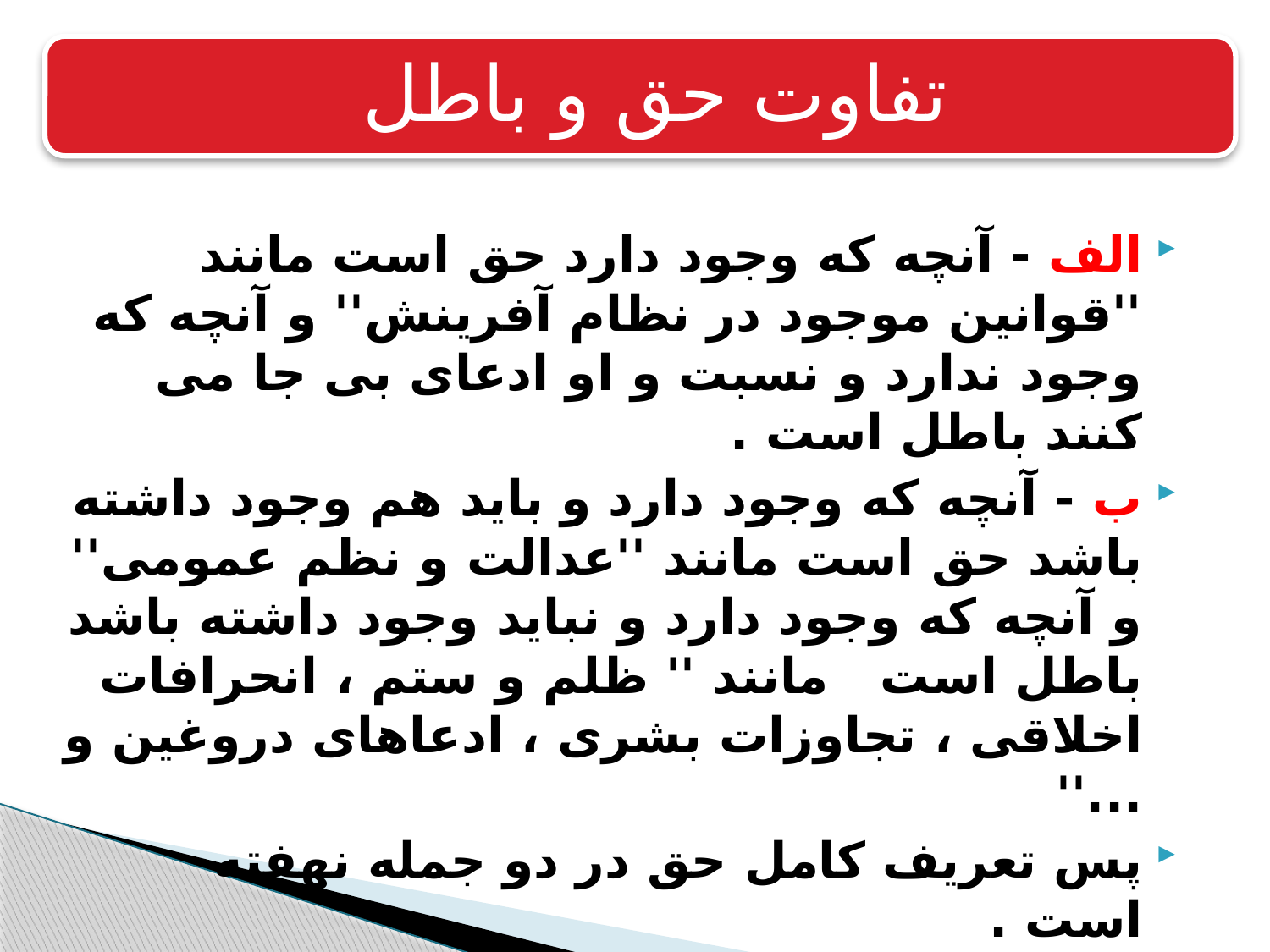

تفاوت حق و باطل
الف - آنچه كه وجود دارد حق است مانند ''قوانين موجود در نظام آفرينش'' و آنچه كه وجود ندارد و نسبت و او ادعاى بى جا مى كنند باطل است .
ب - آنچه كه وجود دارد و بايد هم وجود داشته باشد حق است مانند ''عدالت و نظم عمومى'' و آنچه كه وجود دارد و نبايد وجود داشته باشد باطل است   مانند '' ظلم و ستم ، انحرافات اخلاقى ، تجاوزات بشرى ، ادعاهاى دروغين و ...''
پس تعريف كامل حق در دو جمله نهفته است .
1 - وجود داشته باشد
2 - و بايد وجود داشته باشد